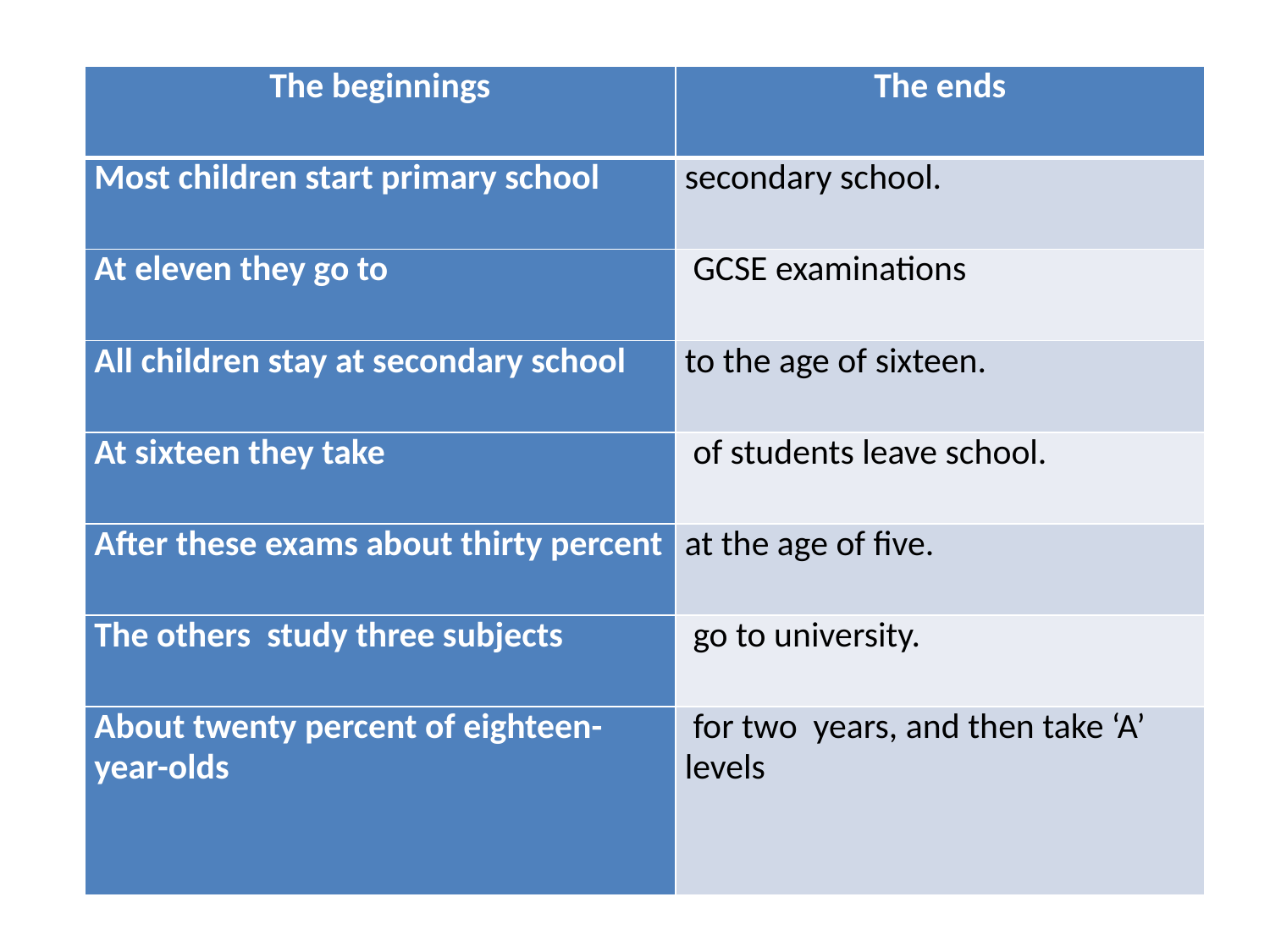

| The beginnings | The ends |
| --- | --- |
| Most children start primary school | secondary school. |
| At eleven they go to | GCSE examinations |
| All children stay at secondary school | to the age of sixteen. |
| At sixteen they take | of students leave school. |
| After these exams about thirty percent | at the age of five. |
| The others study three subjects | go to university. |
| About twenty percent of eighteen-year-olds | for two years, and then take ‘A’ levels |